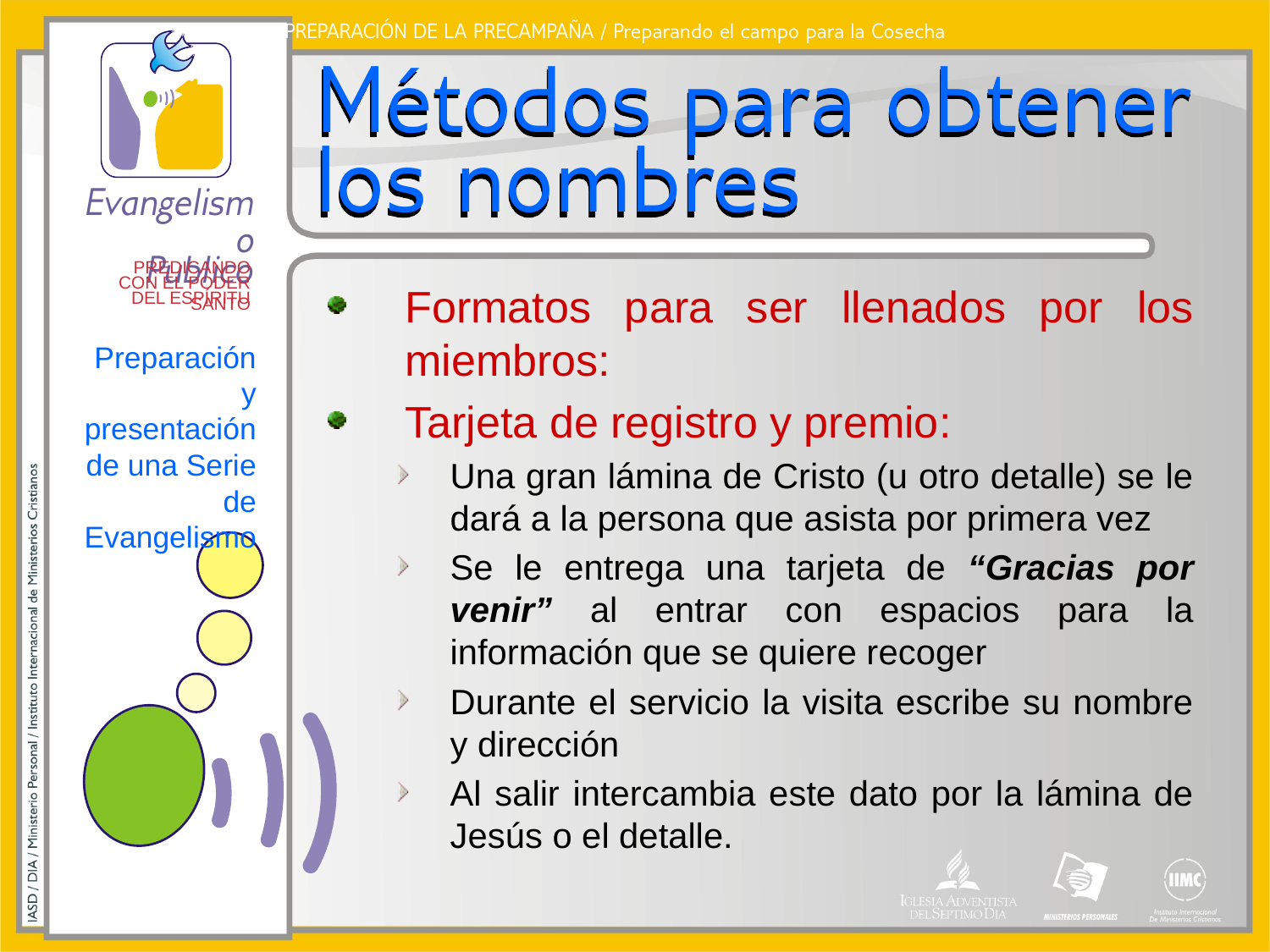

PREPARACIÓN DE LA PRECAMPAÑA / Preparando el campo para la Cosecha
# Métodos para obtener los nombres
Formatos para ser llenados por los miembros:
Tarjeta de registro y premio:
Una gran lámina de Cristo (u otro detalle) se le dará a la persona que asista por primera vez
Se le entrega una tarjeta de “Gracias por venir” al entrar con espacios para la información que se quiere recoger
Durante el servicio la visita escribe su nombre y dirección
Al salir intercambia este dato por la lámina de Jesús o el detalle.